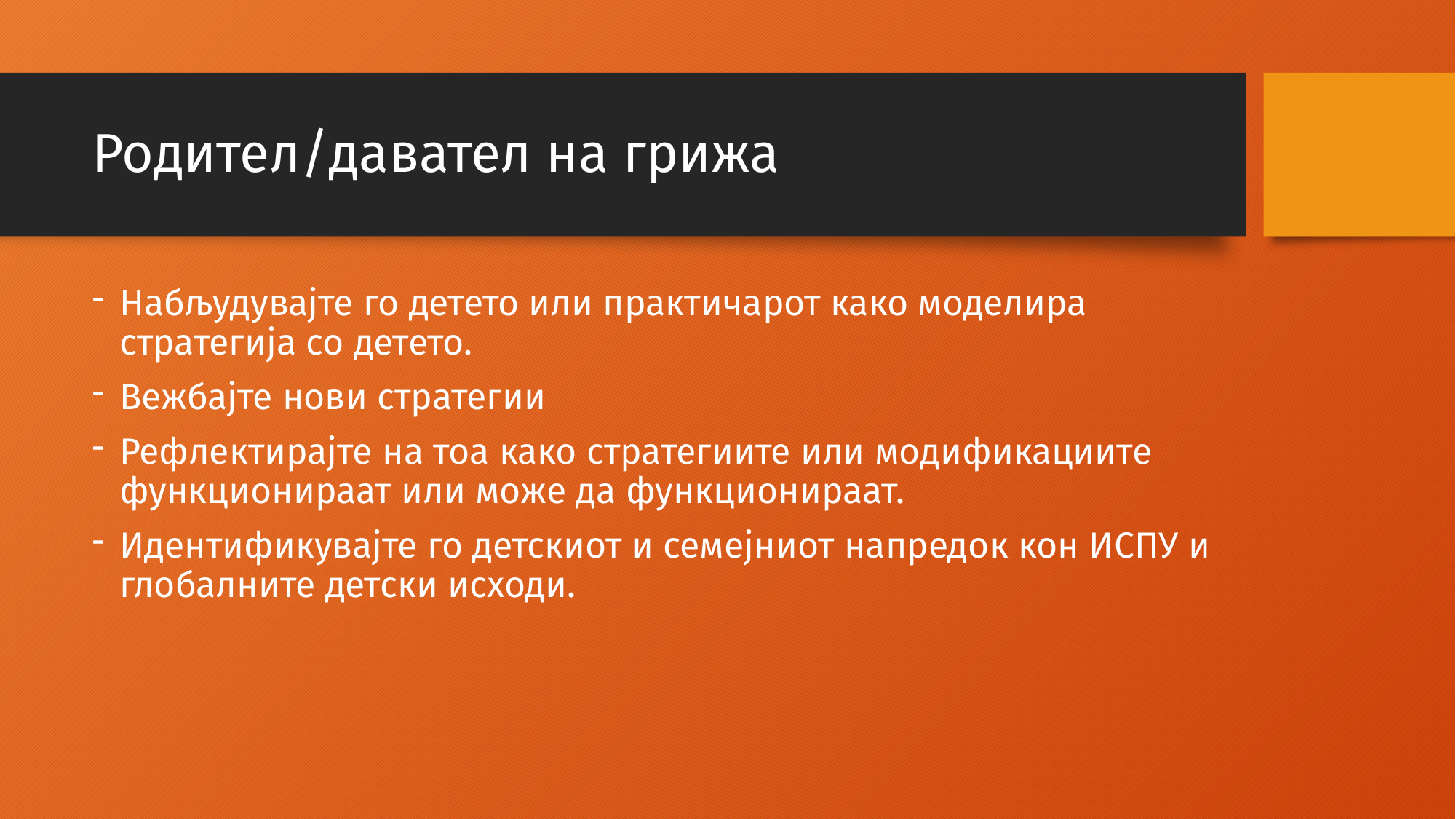

# Родител/давател на грижа
Набљудувајте го детето или практичарот како моделира стратегија со детето.
Вежбајте нови стратегии
Рефлектирајте на тоа како стратегиите или модификациите функционираат или може да функционираат.
Идентификувајте го детскиот и семејниот напредок кон ИСПУ и глобалните детски исходи.